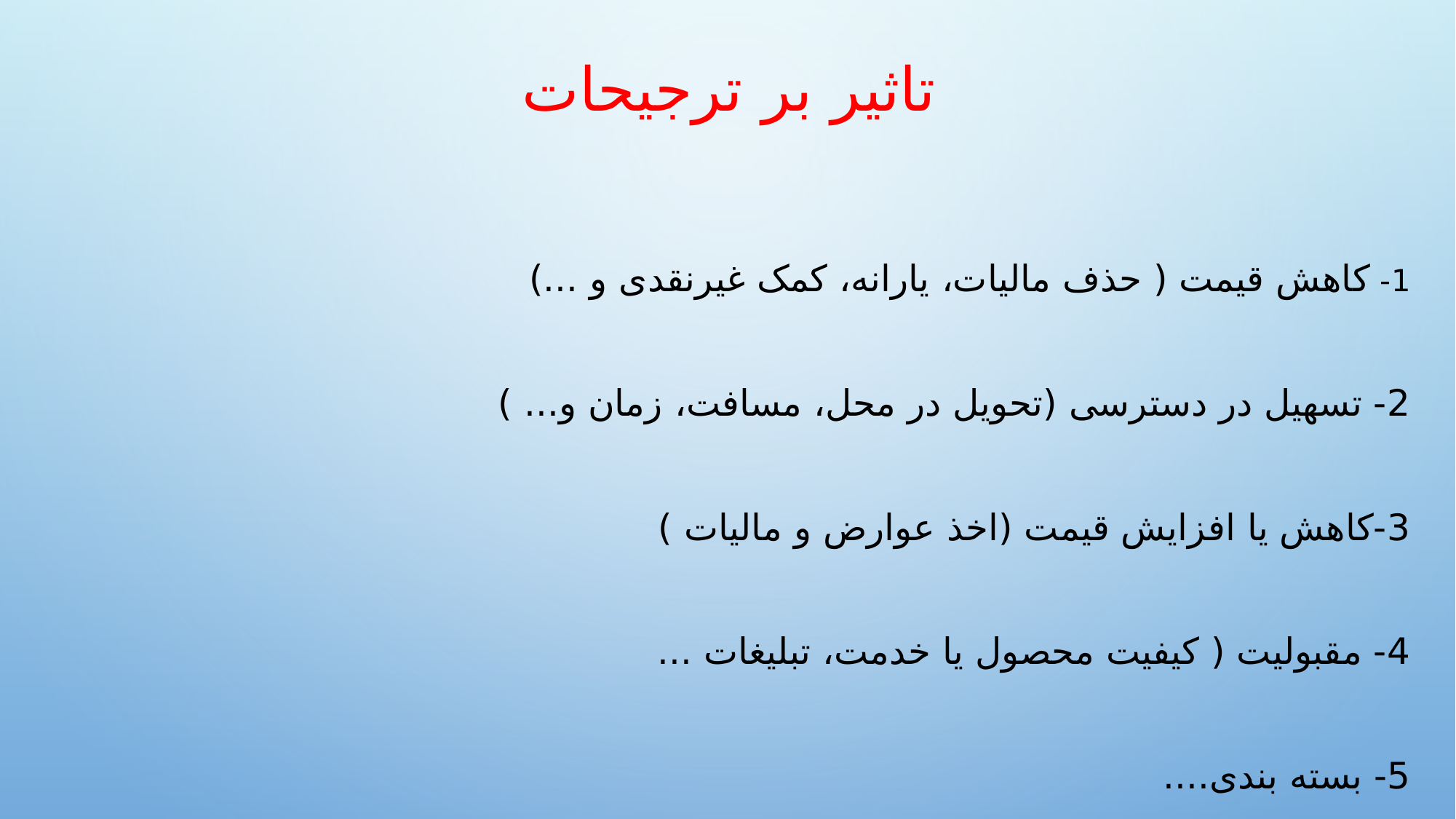

# تاثیر بر ترجیحات
1- کاهش قیمت ( حذف مالیات، یارانه، کمک غیرنقدی و ...)
2- تسهیل در دسترسی (تحویل در محل، مسافت، زمان و... )
3-کاهش یا افزایش قیمت (اخذ عوارض و مالیات )
4- مقبولیت ( کیفیت محصول یا خدمت، تبلیغات ...
5- بسته بندی....